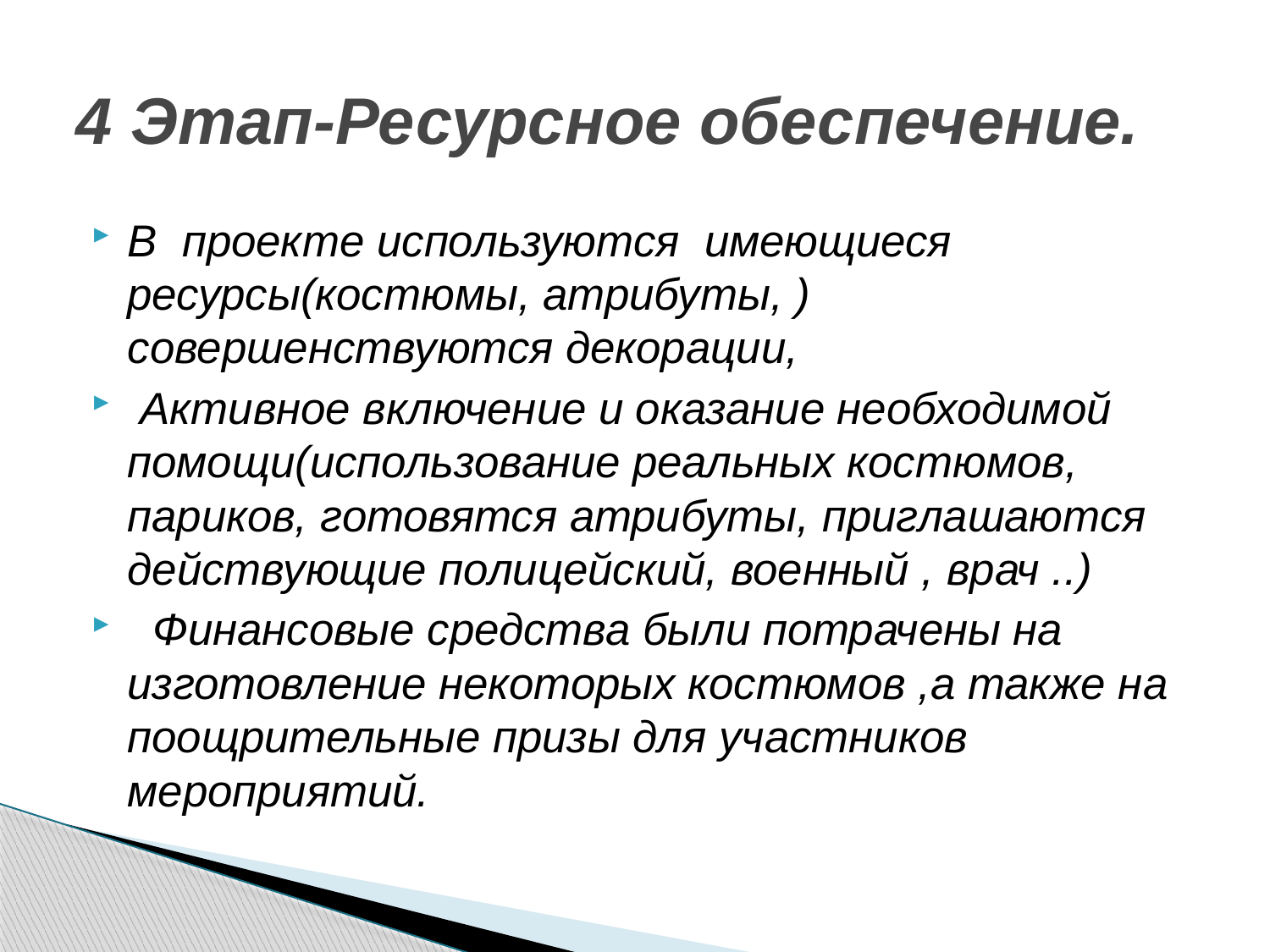

# 4 Этап-Ресурсное обеспечение.
В  проекте используются  имеющиеся ресурсы(костюмы, атрибуты, ) совершенствуются декорации,
 Активное включение и оказание необходимой помощи(использование реальных костюмов,  париков, готовятся атрибуты, приглашаются  действующие полицейский, военный , врач ..)
  Финансовые средства были потрачены на изготовление некоторых костюмов ,а также на поощрительные призы для участников мероприятий.